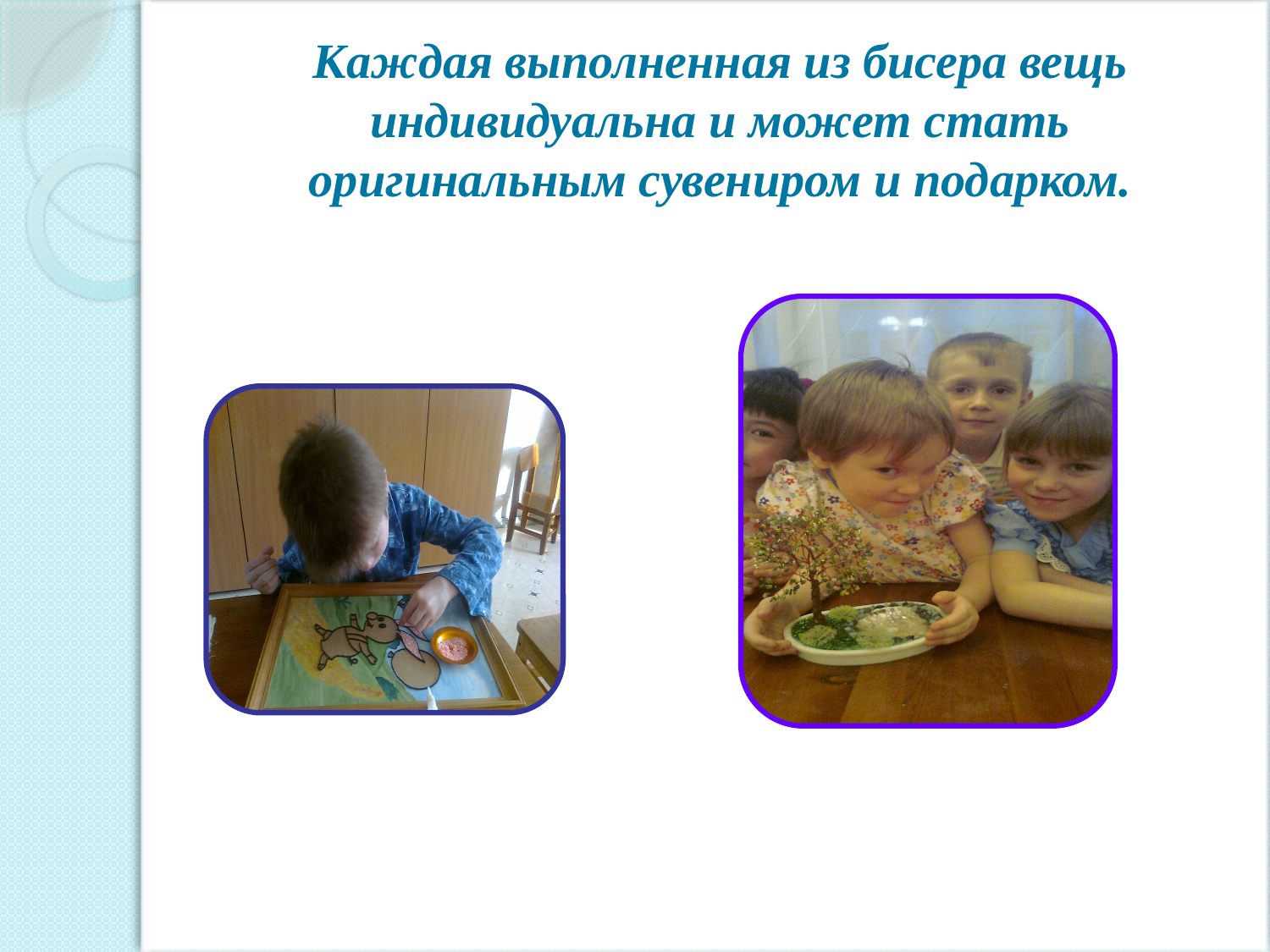

# Каждая выполненная из бисера вещь индивидуальна и может стать оригинальным сувениром и подарком.